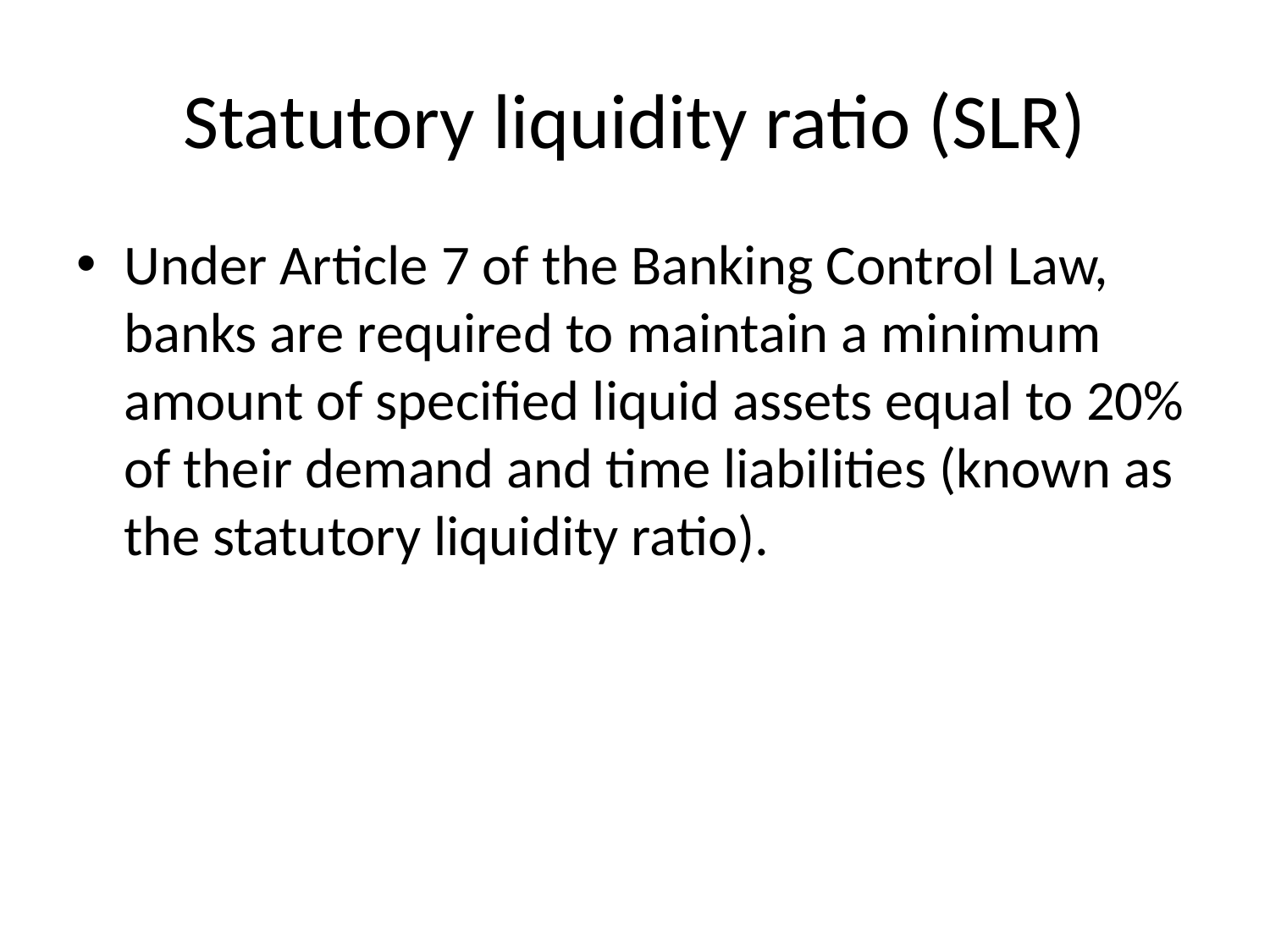

# Statutory liquidity ratio (SLR)
Under Article 7 of the Banking Control Law, banks are required to maintain a minimum amount of specified liquid assets equal to 20% of their demand and time liabilities (known as the statutory liquidity ratio).